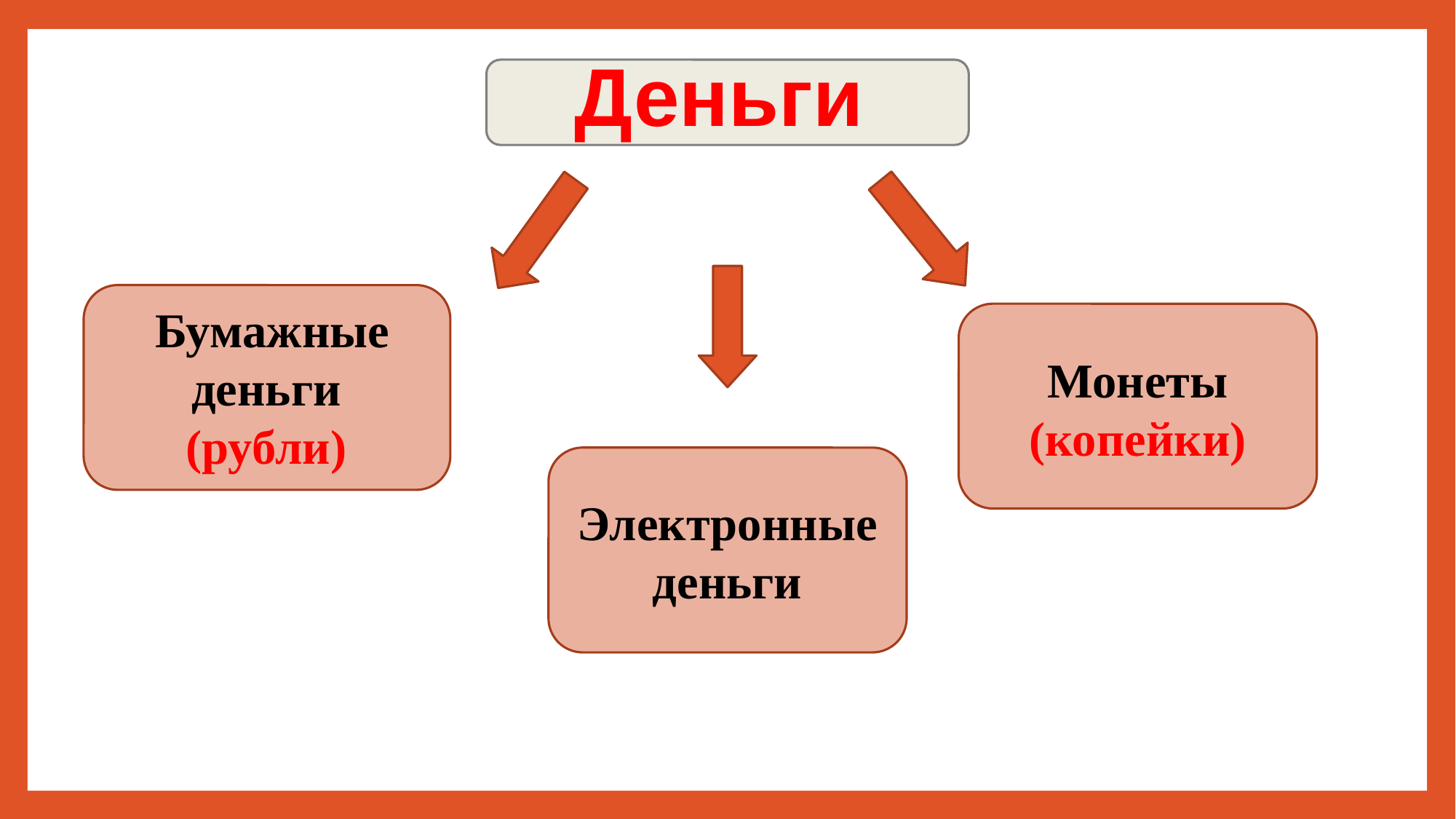

Деньги

   Бумажные
  деньги
  (рубли)

Монеты
(копейки)
Электронные деньги